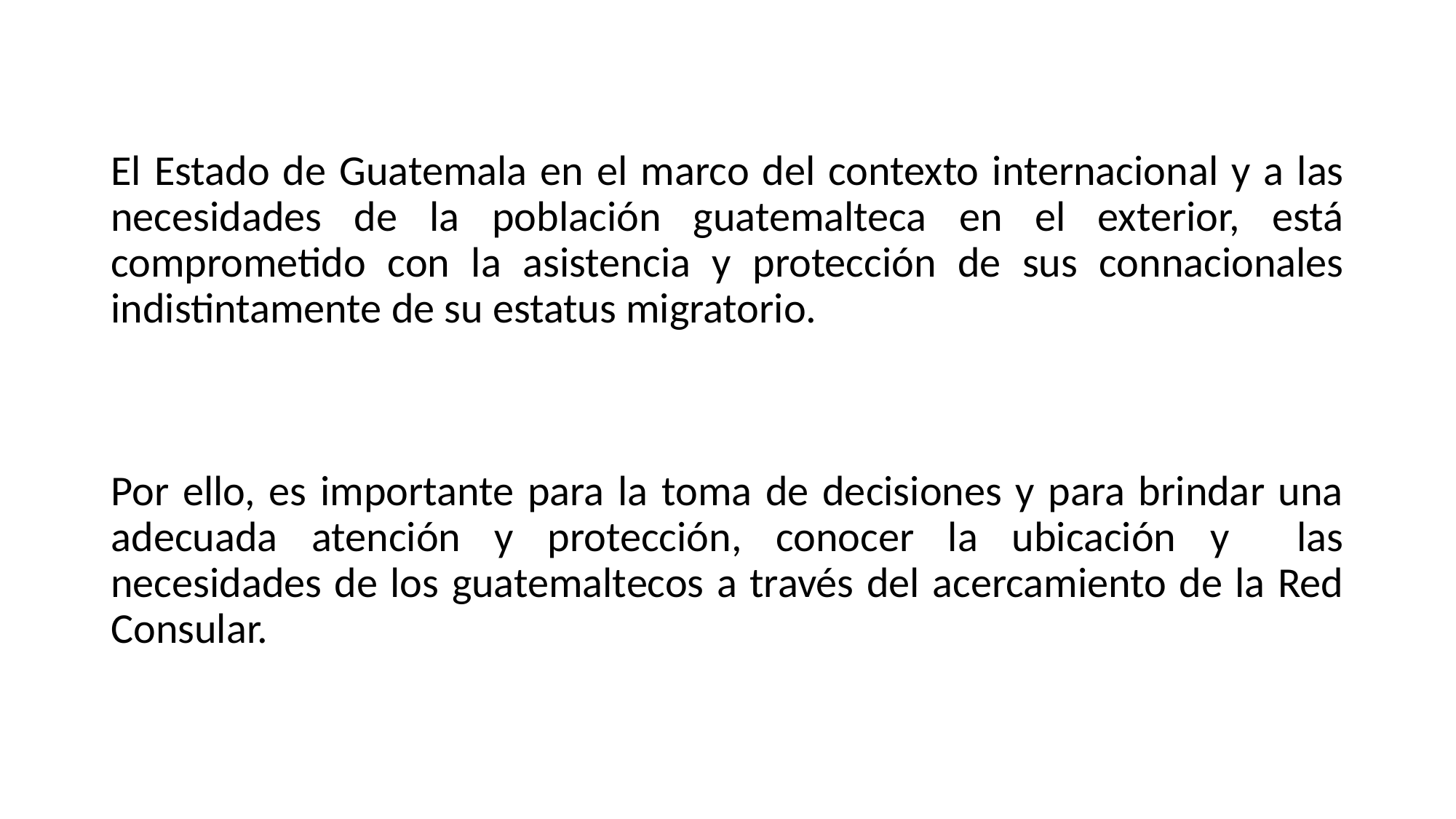

El Estado de Guatemala en el marco del contexto internacional y a las necesidades de la población guatemalteca en el exterior, está comprometido con la asistencia y protección de sus connacionales indistintamente de su estatus migratorio.

Por ello, es importante para la toma de decisiones y para brindar una adecuada atención y protección, conocer la ubicación y  las necesidades de los guatemaltecos a través del acercamiento de la Red Consular.